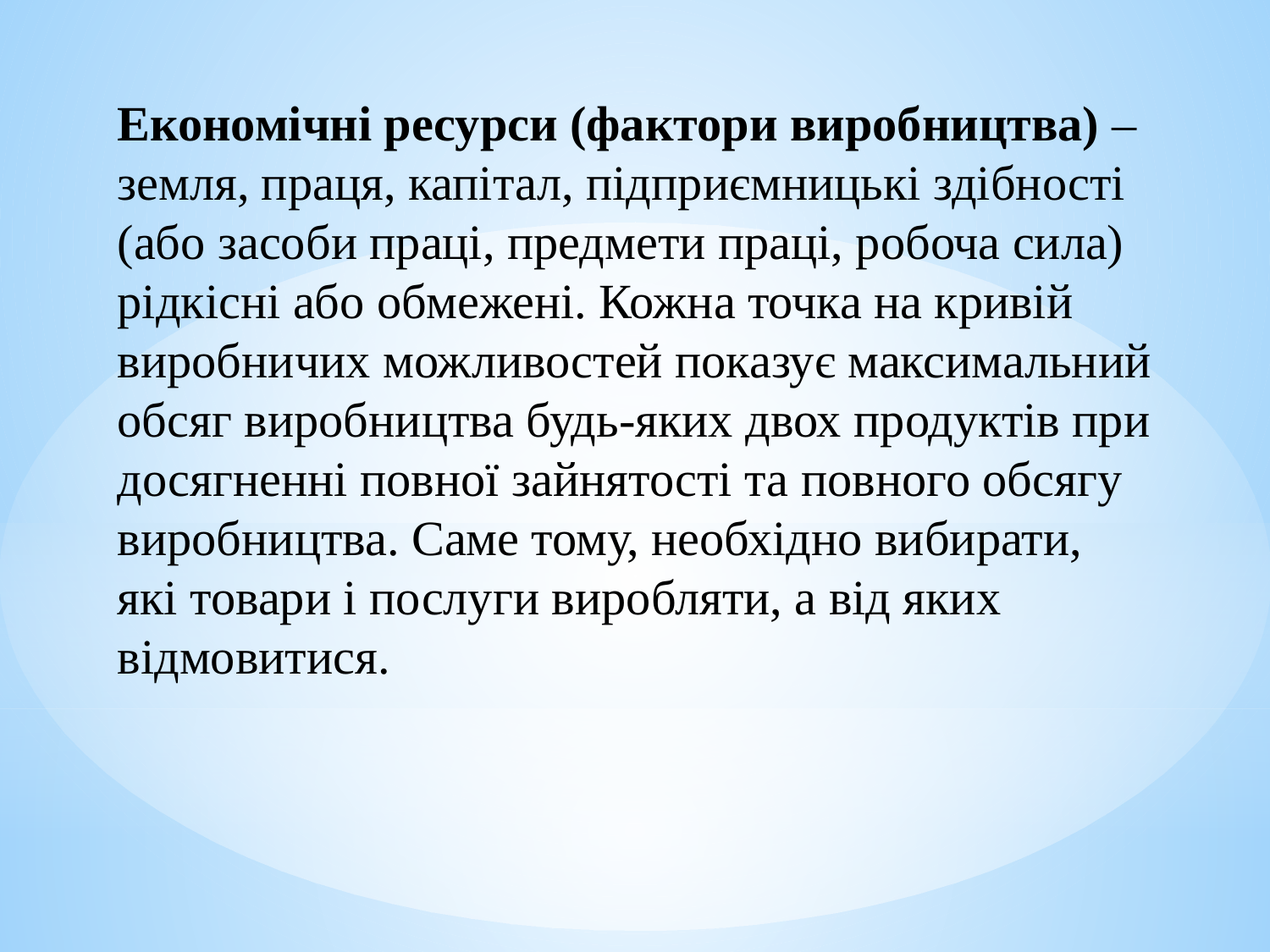

Економічні ресурси (фактори виробництва) – земля, праця, капітал, підприємницькі здібності (або засоби праці, предмети праці, робоча сила) рідкісні або обмежені. Кожна точка на кривій виробничих можливостей показує максимальний обсяг виробництва будь-яких двох продуктів при досягненні повної зайнятості та повного обсягу виробництва. Саме тому, необхідно вибирати, які товари і послуги виробляти, а від яких відмовитися.